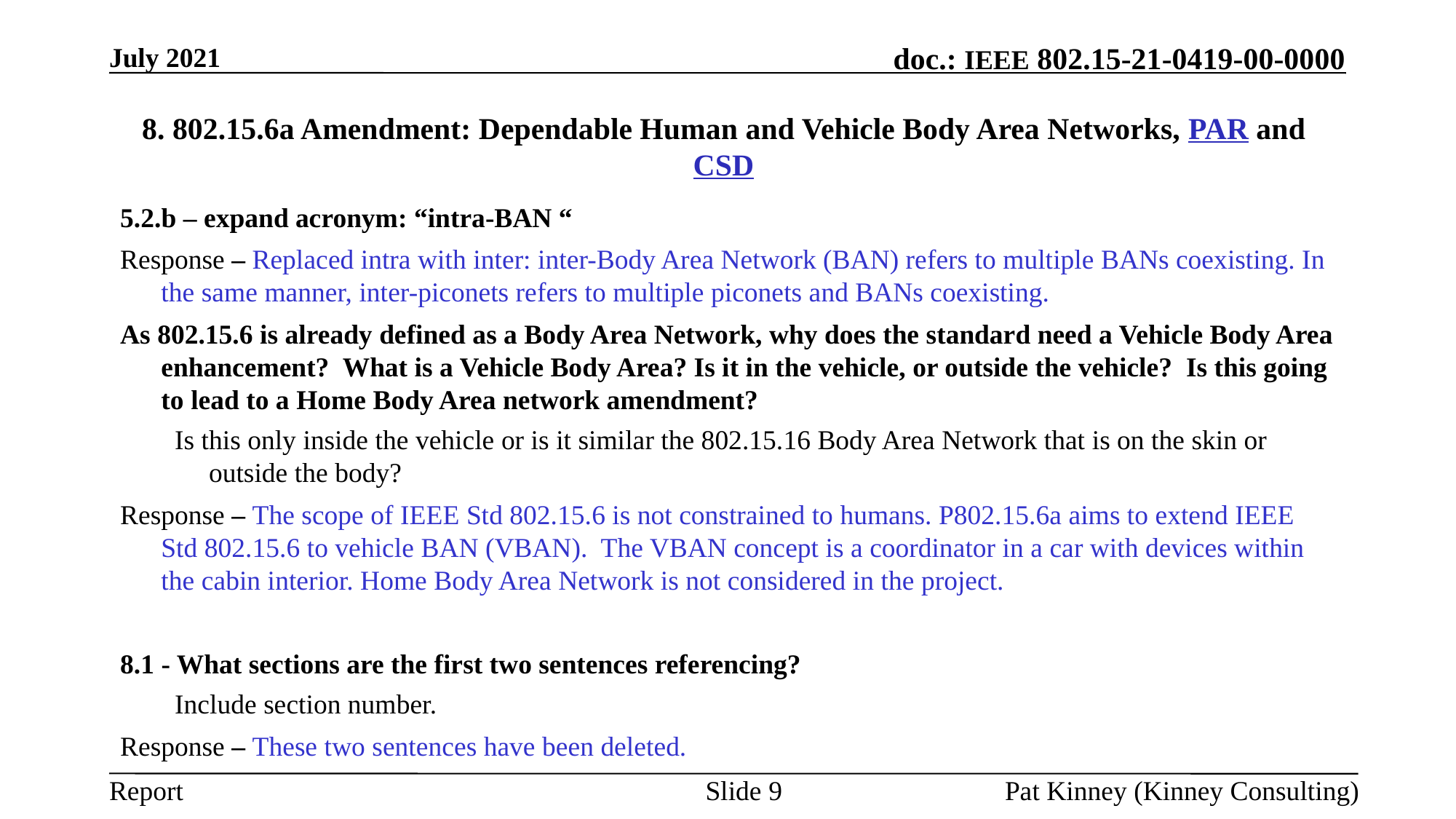

July 2021
# 8. 802.15.6a Amendment: Dependable Human and Vehicle Body Area Networks, PAR and CSD
5.2.b – expand acronym: “intra-BAN “
Response – Replaced intra with inter: inter-Body Area Network (BAN) refers to multiple BANs coexisting. In the same manner, inter-piconets refers to multiple piconets and BANs coexisting.
As 802.15.6 is already defined as a Body Area Network, why does the standard need a Vehicle Body Area enhancement?  What is a Vehicle Body Area? Is it in the vehicle, or outside the vehicle?  Is this going to lead to a Home Body Area network amendment?
Is this only inside the vehicle or is it similar the 802.15.16 Body Area Network that is on the skin or outside the body?
Response – The scope of IEEE Std 802.15.6 is not constrained to humans. P802.15.6a aims to extend IEEE Std 802.15.6 to vehicle BAN (VBAN).  The VBAN concept is a coordinator in a car with devices within  the cabin interior. Home Body Area Network is not considered in the project.

8.1 - What sections are the first two sentences referencing?
Include section number.
Response – These two sentences have been deleted.

Pat Kinney (Kinney Consulting)
Slide 9